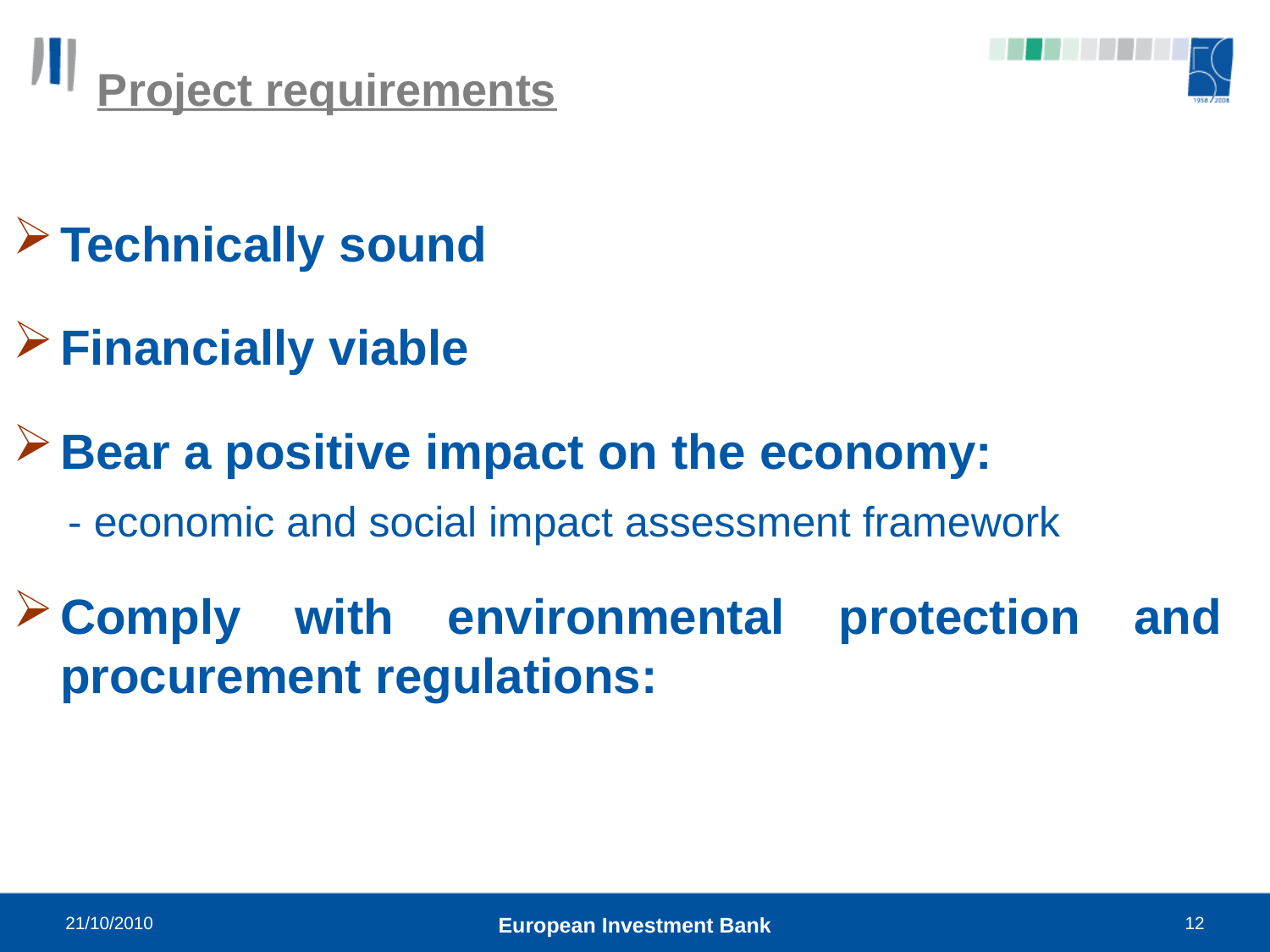

Project requirements
Technically sound
Financially viable
Bear a positive impact on the economy:
    - economic and social impact assessment framework
Comply with environmental protection and procurement regulations:

21/10/2010
European Investment Bank
12